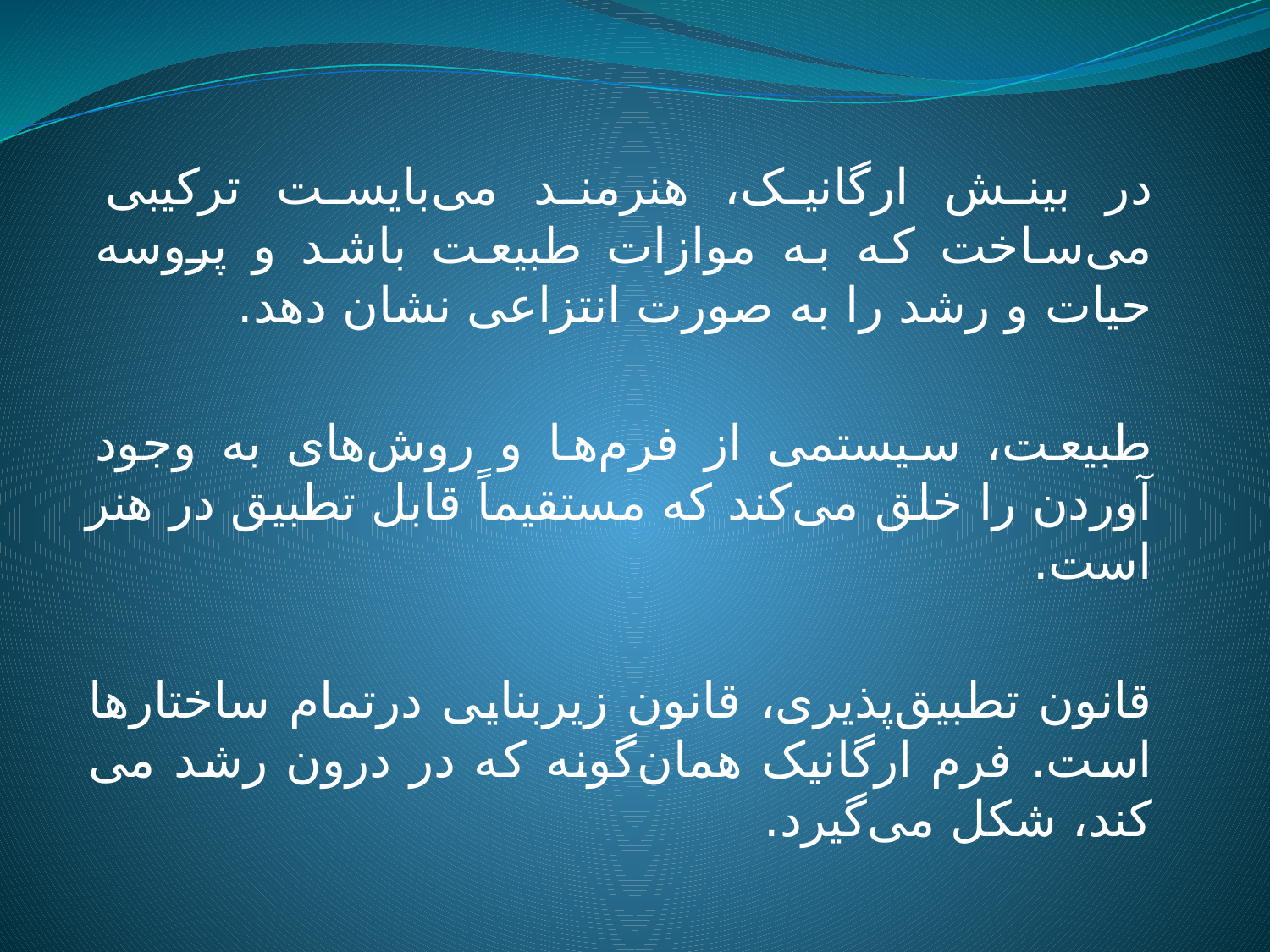

در بینش ارگانیک، هنرمند می‌بایست ترکیبی می‌ساخت که به موازات طبیعت باشد و پروسه حیات و رشد را به صورت انتزاعی نشان دهد.

طبیعت، سیستمی از فرم‌ها و روش‌های به وجود آوردن را خلق می‌کند که مستقیماً قابل تطبیق در هنر است.

قانون تطبیق‌پذیری، قانون زیربنایی درتمام ساختارها است. فرم ارگانیک همان‌گونه که در درون رشد می کند، شکل می‌گیرد.